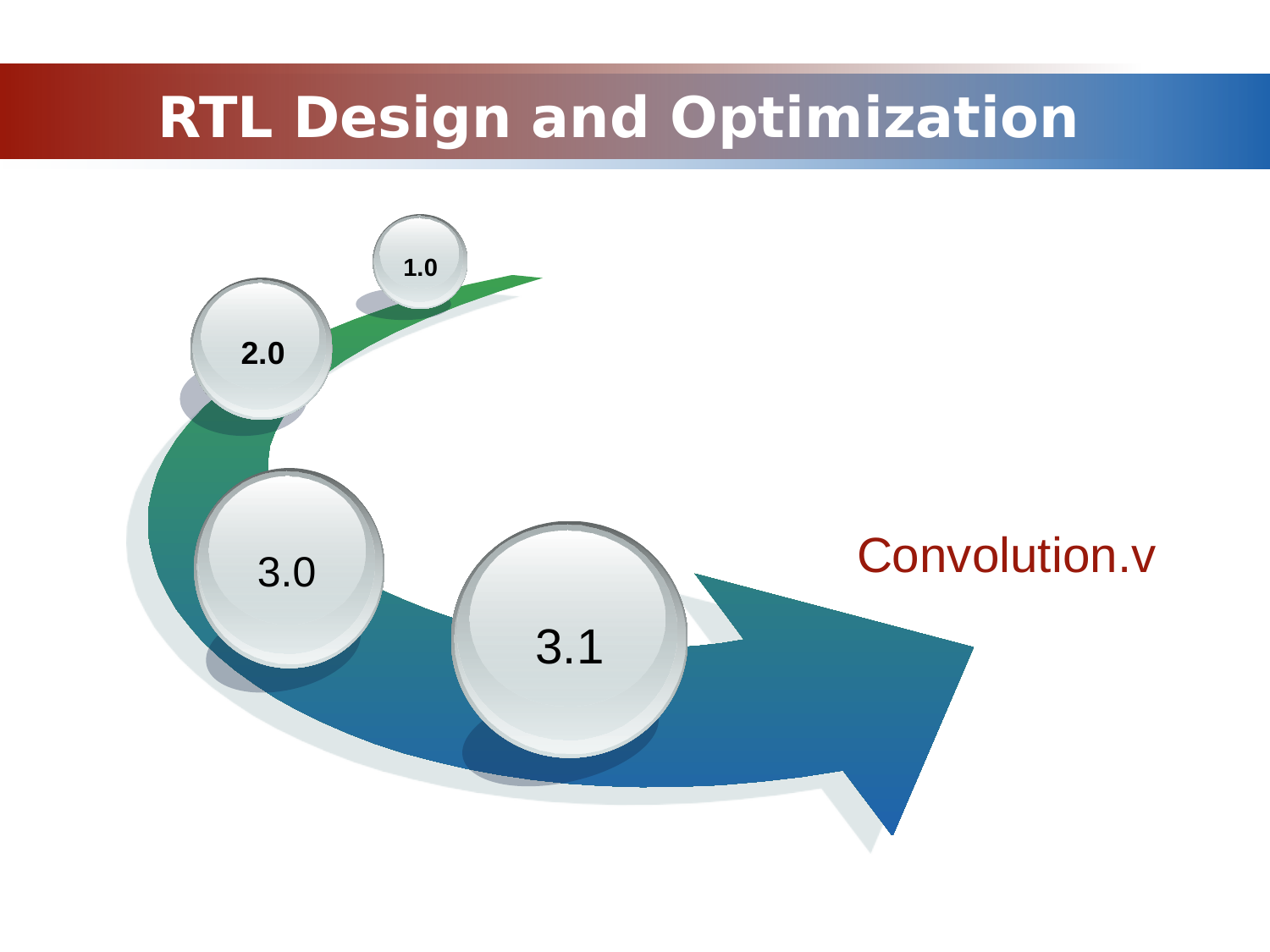

# RTL Design and Optimization

1.0

2.0

3.0
Convolution.v

3.1